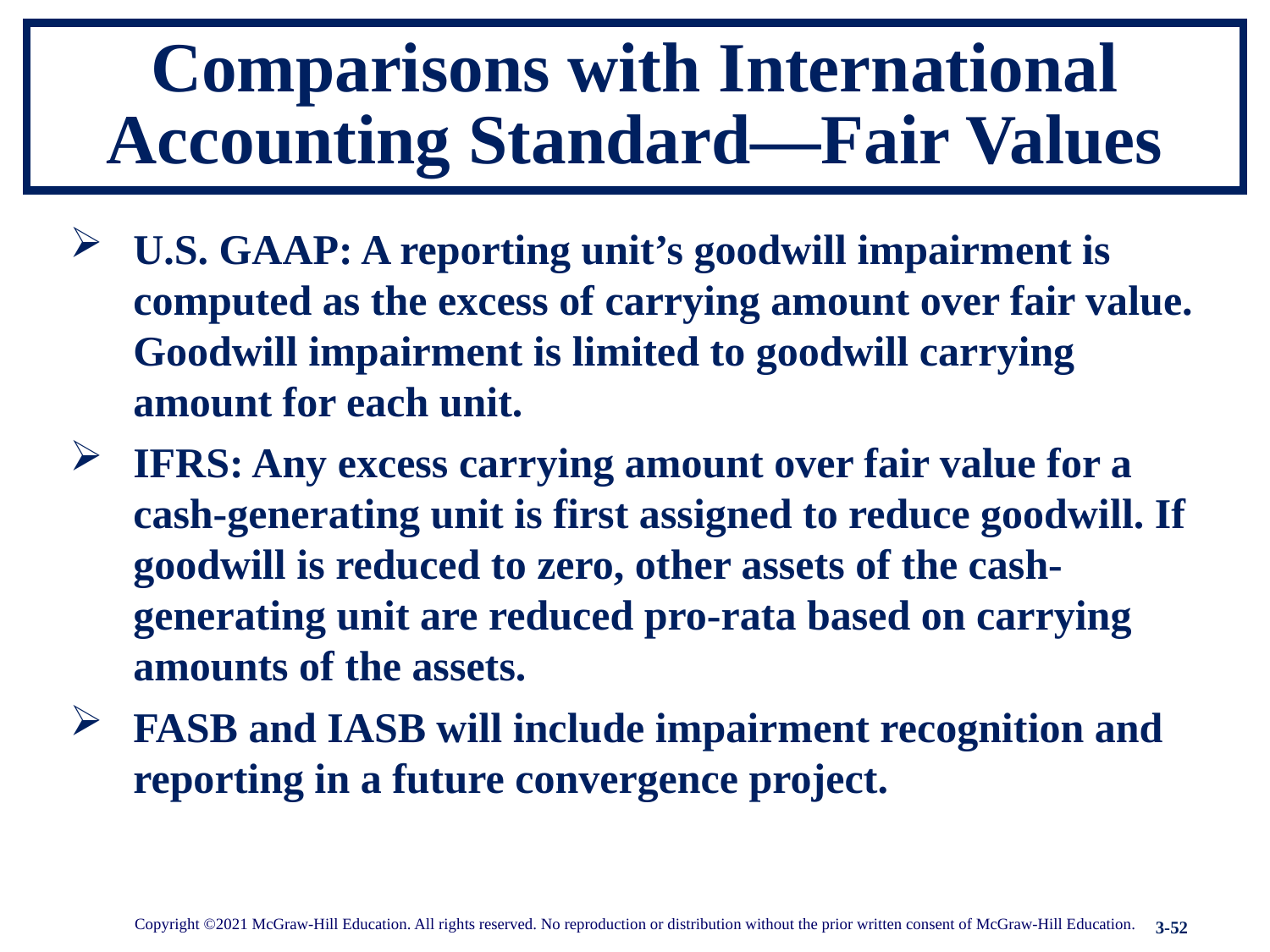

# Comparisons with International Accounting Standard—Fair Values

U.S. GAAP: A reporting unit’s goodwill impairment is computed as the excess of carrying amount over fair value. Goodwill impairment is limited to goodwill carrying amount for each unit.
IFRS: Any excess carrying amount over fair value for a cash-generating unit is first assigned to reduce goodwill. If goodwill is reduced to zero, other assets of the cash-generating unit are reduced pro-rata based on carrying amounts of the assets.
FASB and IASB will include impairment recognition and reporting in a future convergence project.
Copyright ©2021 McGraw-Hill Education. All rights reserved. No reproduction or distribution without the prior written consent of McGraw-Hill Education.
3-52